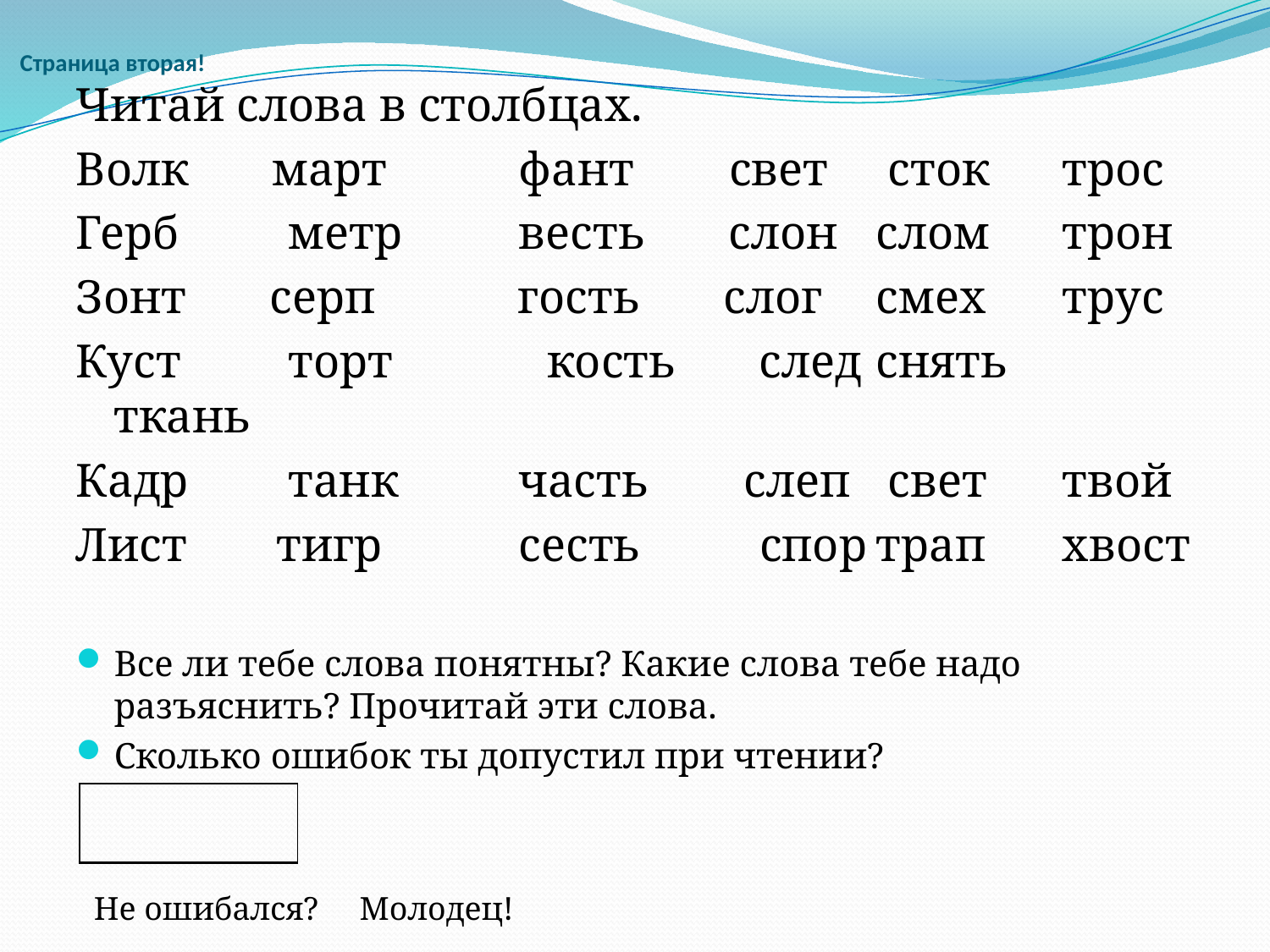

# Страница вторая!
Читай слова в столбцах.
Волк       март	  фант        свет   	 сток	     трос
Герб	    метр	  весть       слон	слом	     трон
Зонт       серп            гость       слог	смех	     трус
Куст	    торт             кость       след	снять	     ткань
Кадр	    танк	  часть        слеп	 свет	     твой
Лист	   тигр	  сесть          спор	трап	     хвост

Все ли тебе слова понятны? Какие слова тебе надо разъяснить? Прочитай эти слова.
Сколько ошибок ты допустил при чтении?

|  |
| --- |
Не ошибался?     Молодец!